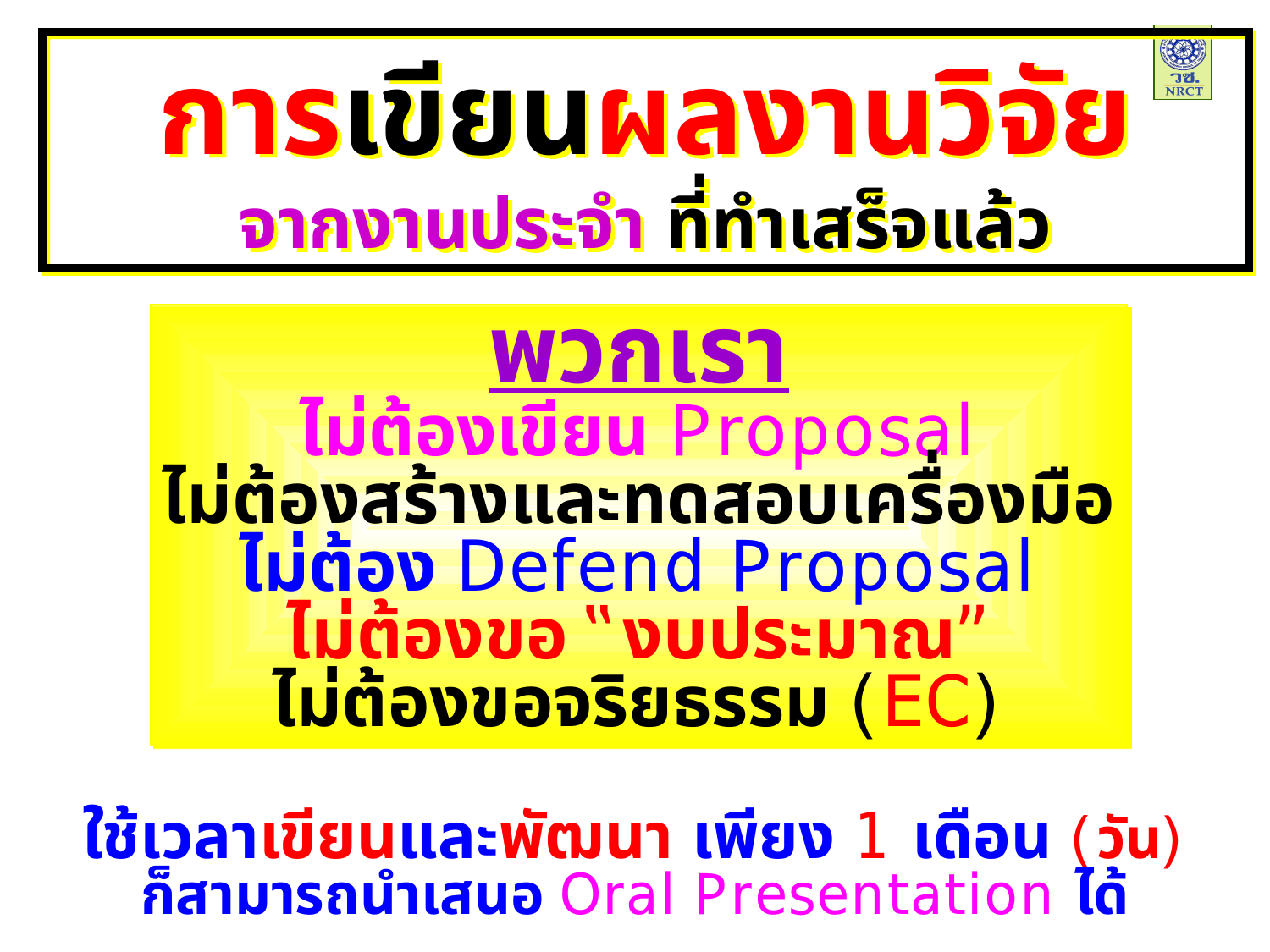

การเขียนผลงานวิจัย
จากงานประจำ ที่ทำเสร็จแล้ว
พวกเรา
ไม่ต้องเขียน Proposal
ไม่ต้องสร้างและทดสอบเครื่องมือ
ไม่ต้อง Defend Proposal
ไม่ต้องขอ “งบประมาณ”
ไม่ต้องขอจริยธรรม (EC)
ใช้เวลาเขียนและพัฒนา เพียง 1 เดือน (วัน)
ก็สามารถนำเสนอ Oral Presentation ได้